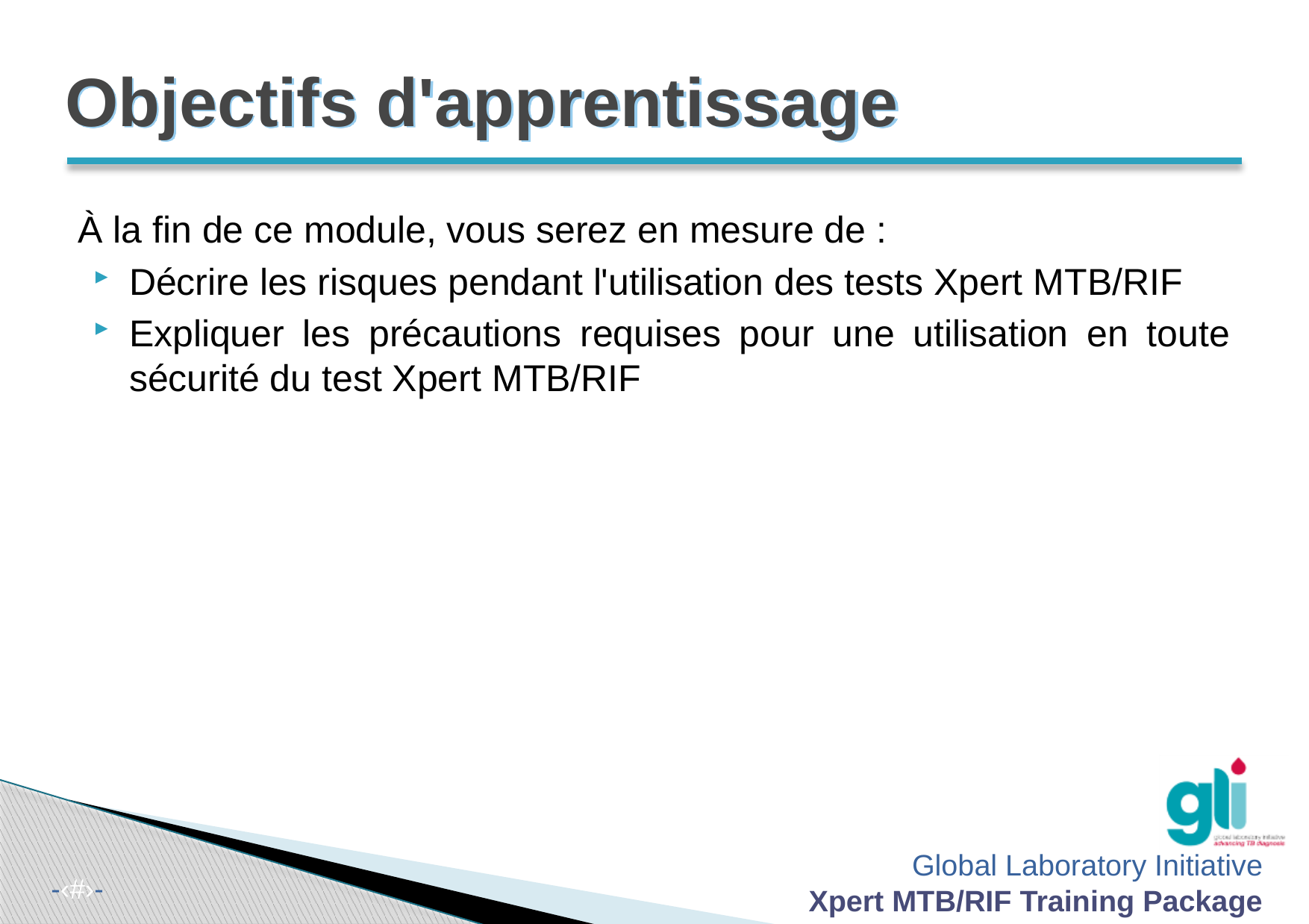

# Objectifs d'apprentissage
À la fin de ce module, vous serez en mesure de :
Décrire les risques pendant l'utilisation des tests Xpert MTB/RIF
Expliquer les précautions requises pour une utilisation en toute sécurité du test Xpert MTB/RIF